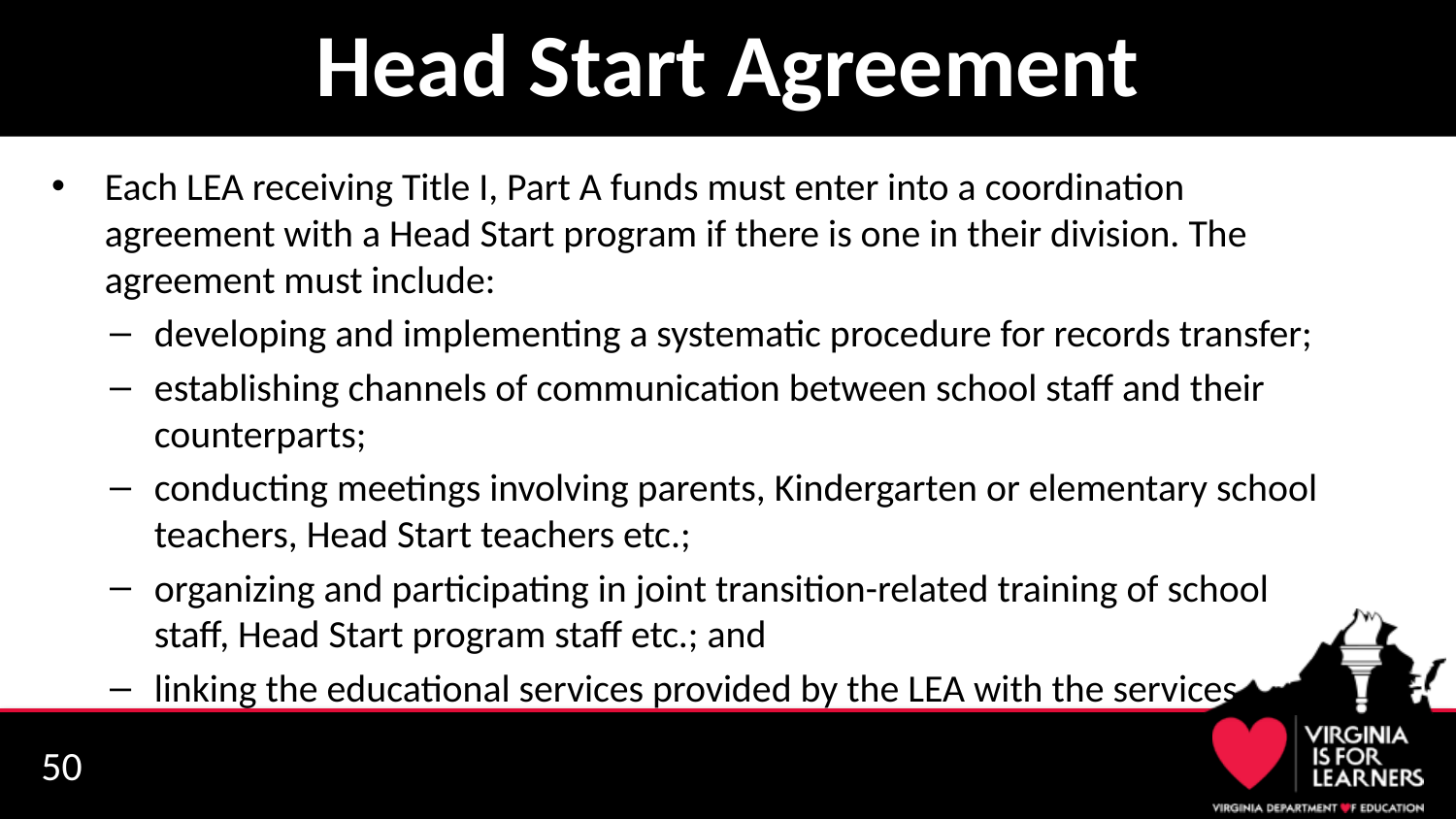

# Head Start Agreement
Each LEA receiving Title I, Part A funds must enter into a coordination agreement with a Head Start program if there is one in their division. The agreement must include:
developing and implementing a systematic procedure for records transfer;
establishing channels of communication between school staff and their counterparts;
conducting meetings involving parents, Kindergarten or elementary school teachers, Head Start teachers etc.;
organizing and participating in joint transition-related training of school staff, Head Start program staff etc.; and
linking the educational services provided by the LEA with the services provided by local Head Start agencies.